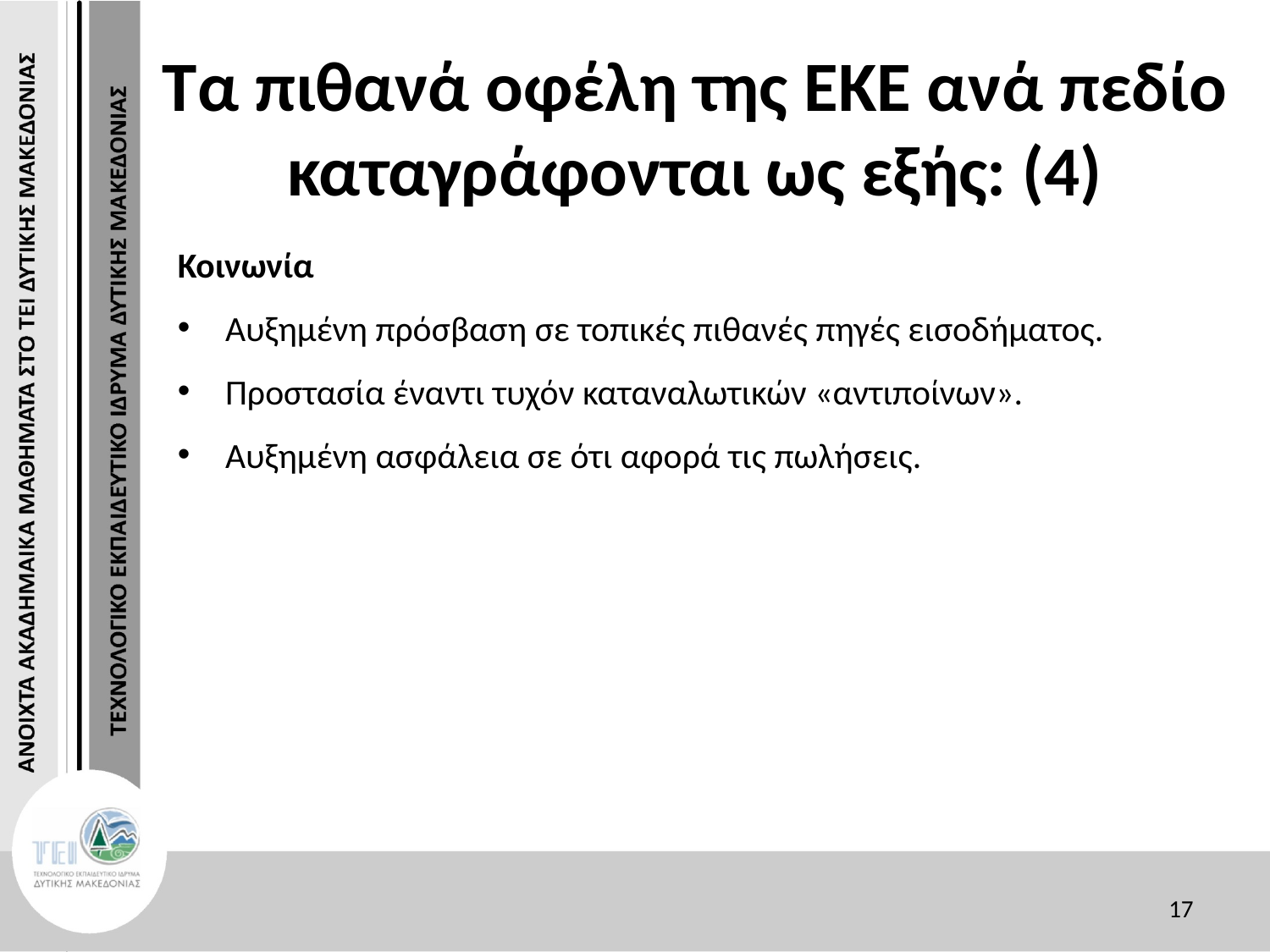

# Τα πιθανά οφέλη της ΕΚΕ ανά πεδίο καταγράφονται ως εξής: (4)
Κοινωνία
Αυξημένη πρόσβαση σε τοπικές πιθανές πηγές εισοδήματος.
Προστασία έναντι τυχόν καταναλωτικών «αντιποίνων».
Αυξημένη ασφάλεια σε ότι αφορά τις πωλήσεις.
17